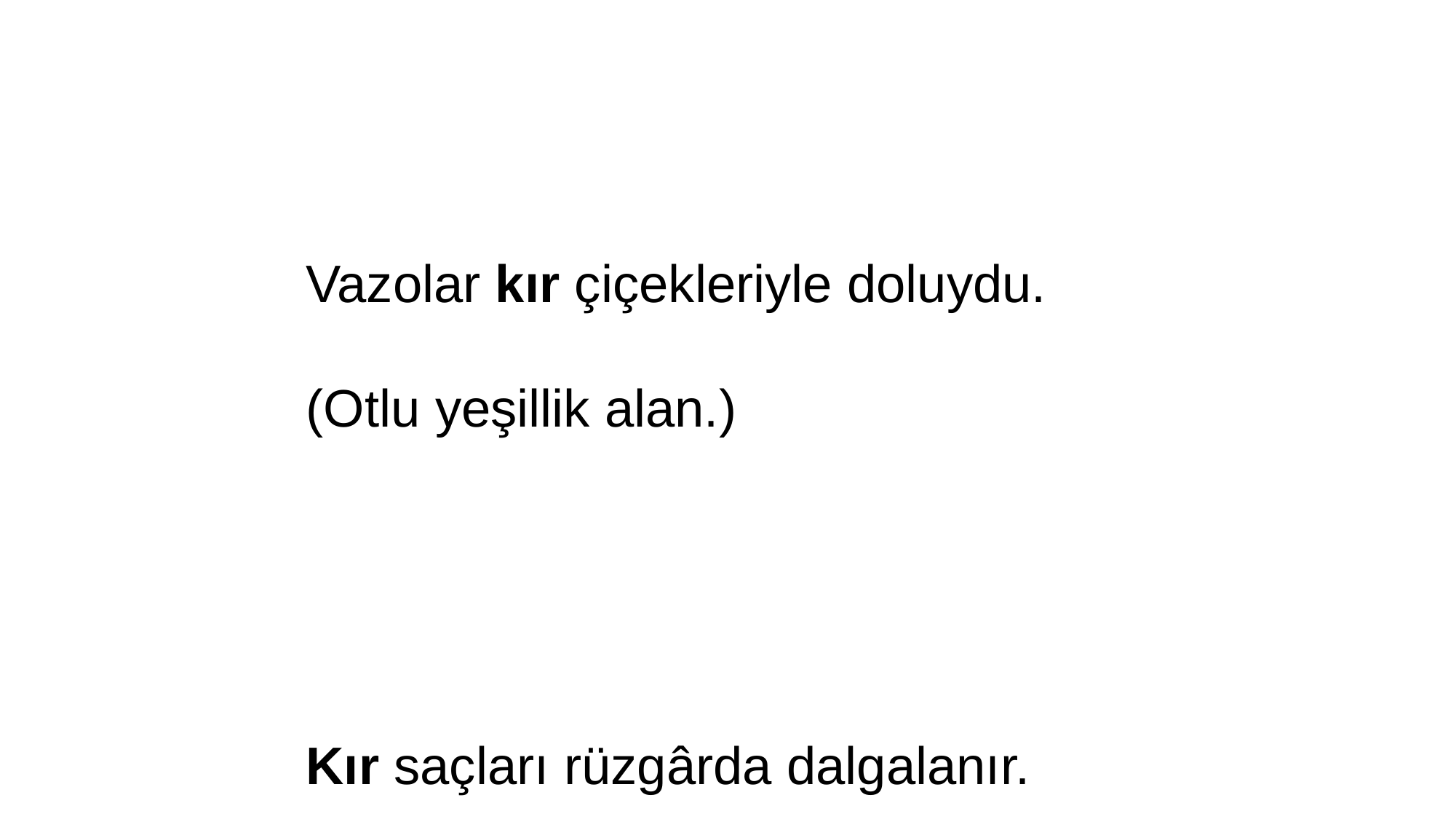

Vazolar kır çiçekleriyle doluydu.
(Otlu yeşillik alan.)

Kır saçları rüzgârda dalgalanır.
(Ağarmış, beyazlaşmış.)